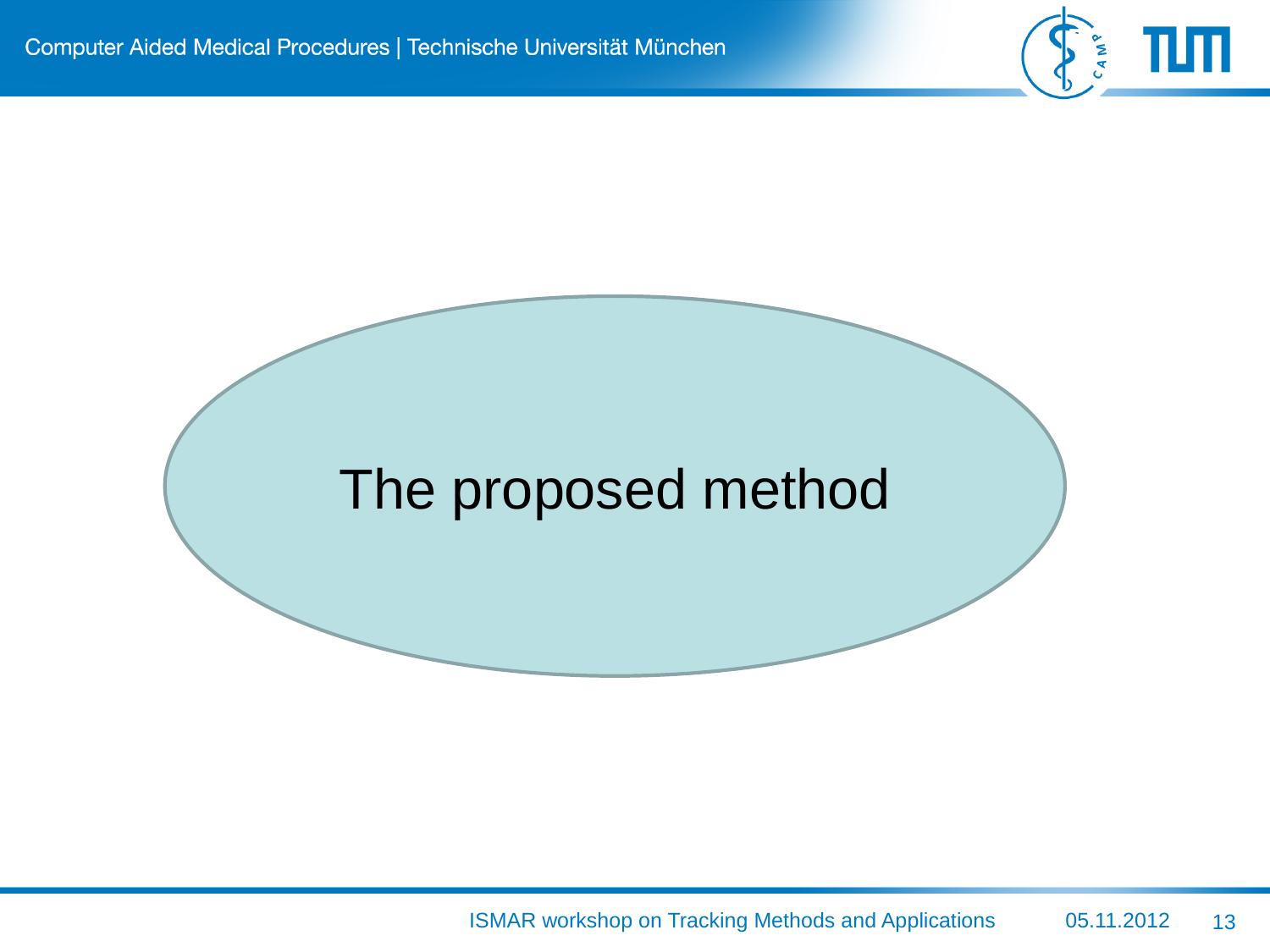

The proposed method
ISMAR workshop on Tracking Methods and Applications
05.11.2012
13